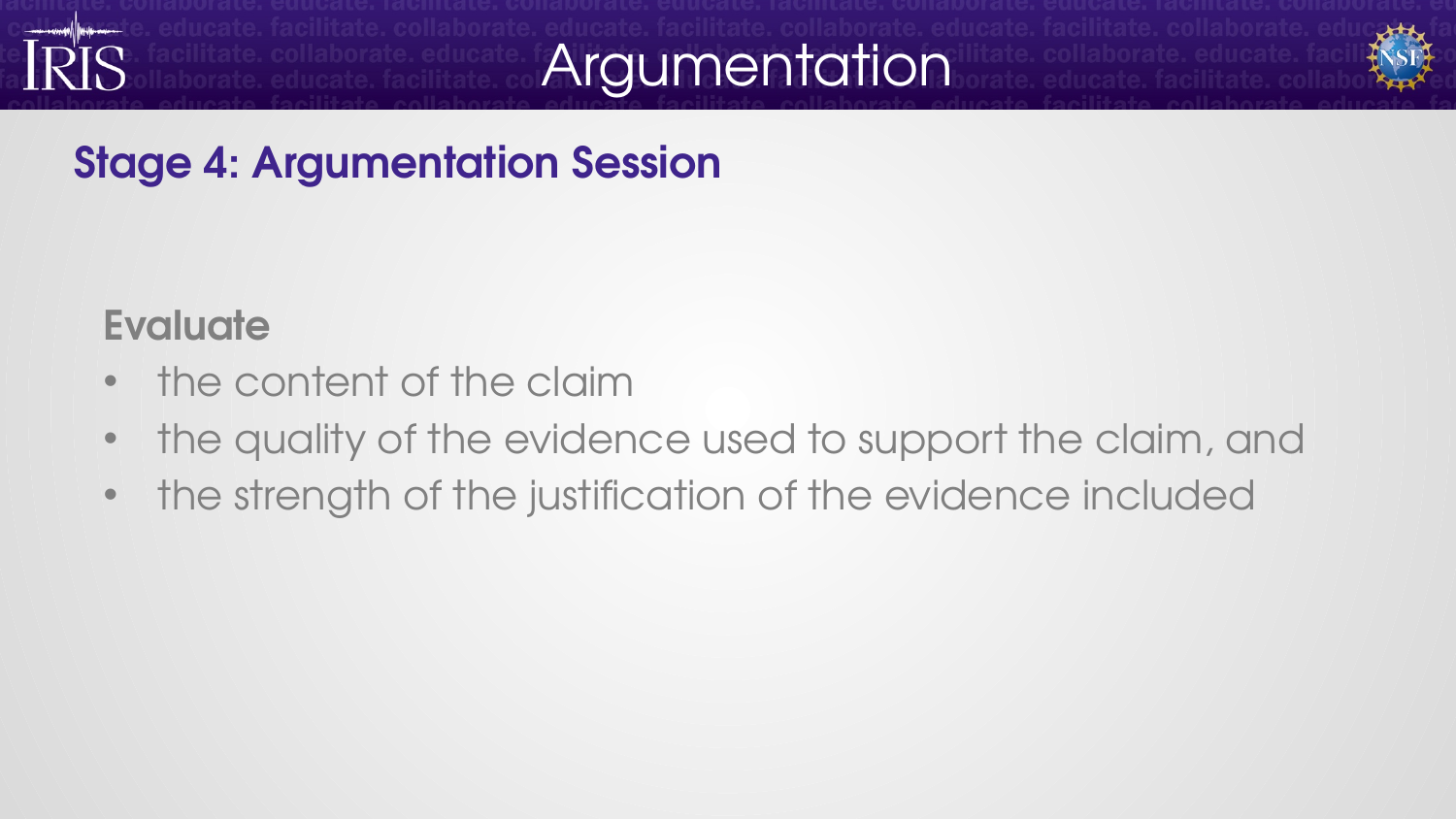

Argumentation
# Stage 4: Argumentation Session
Evaluate
the content of the claim
the quality of the evidence used to support the claim, and
the strength of the justification of the evidence included